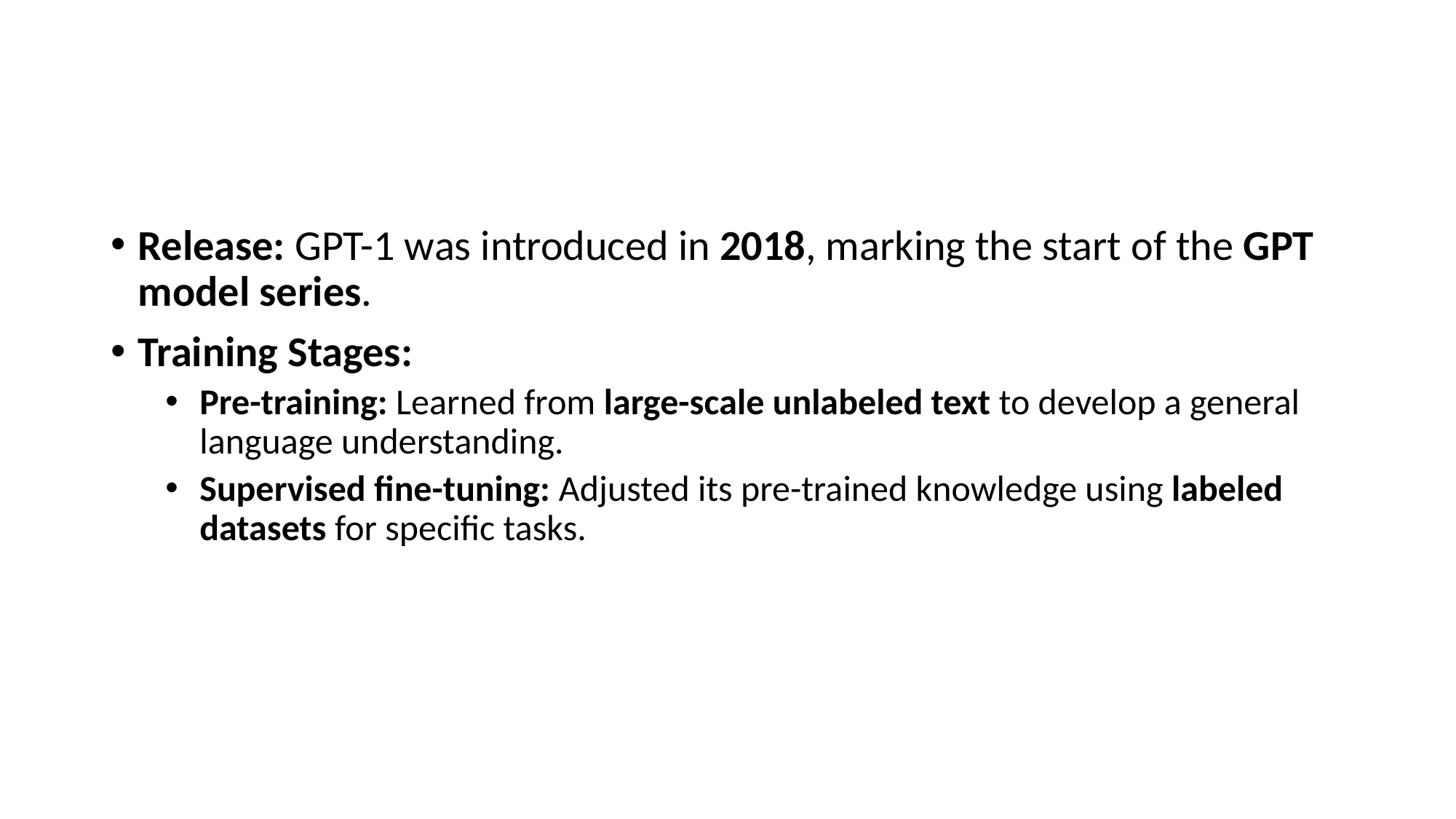

#
Release: GPT-1 was introduced in 2018, marking the start of the GPT model series.
Training Stages:
Pre-training: Learned from large-scale unlabeled text to develop a general language understanding.
Supervised fine-tuning: Adjusted its pre-trained knowledge using labeled datasets for specific tasks.